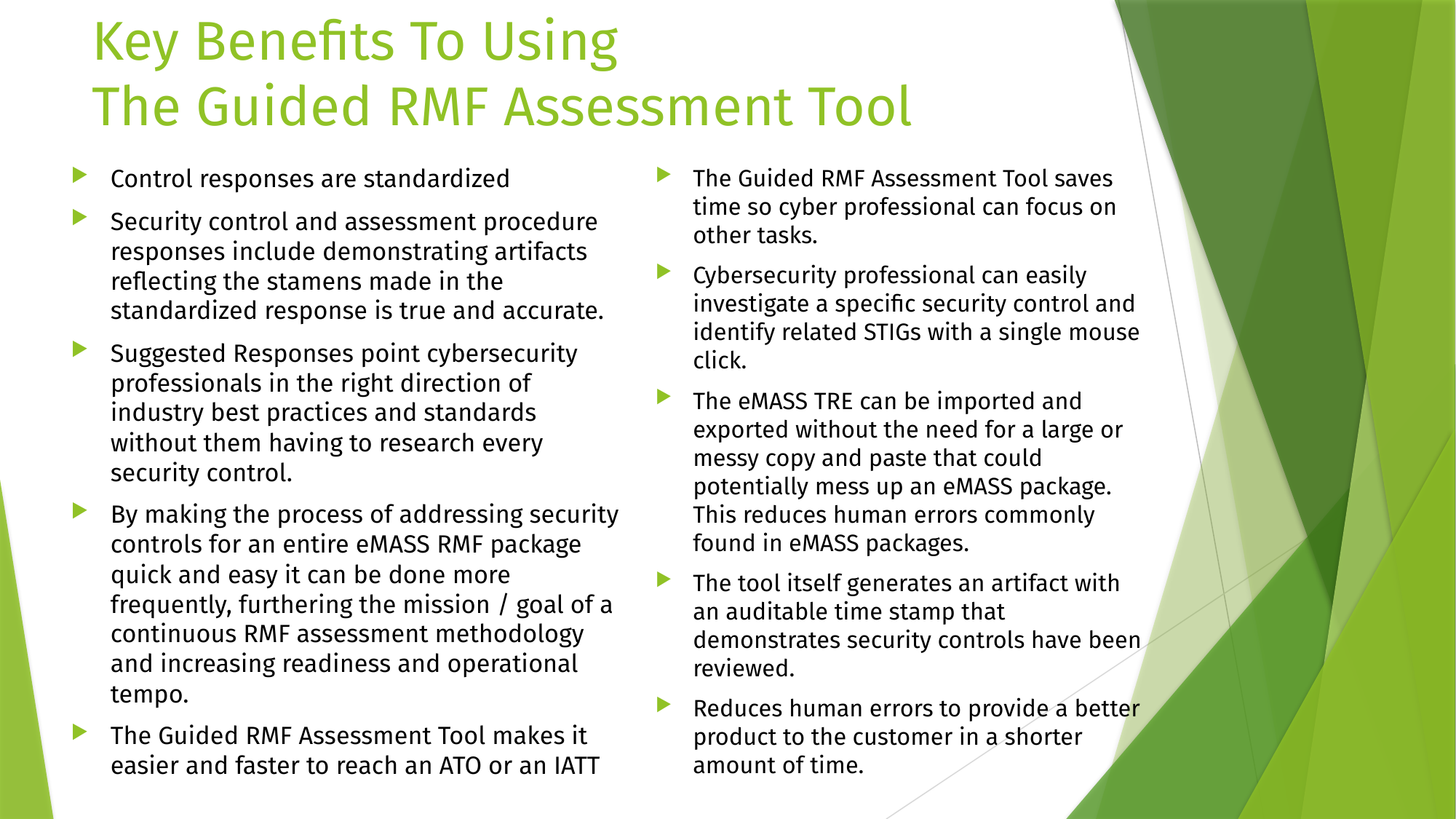

# Key Benefits To Using The Guided RMF Assessment Tool
Control responses are standardized
Security control and assessment procedure responses include demonstrating artifacts reflecting the stamens made in the standardized response is true and accurate.
Suggested Responses point cybersecurity professionals in the right direction of industry best practices and standards without them having to research every security control.
By making the process of addressing security controls for an entire eMASS RMF package quick and easy it can be done more frequently, furthering the mission / goal of a continuous RMF assessment methodology and increasing readiness and operational tempo.
The Guided RMF Assessment Tool makes it easier and faster to reach an ATO or an IATT
The Guided RMF Assessment Tool saves time so cyber professional can focus on other tasks.
Cybersecurity professional can easily investigate a specific security control and identify related STIGs with a single mouse click.
The eMASS TRE can be imported and exported without the need for a large or messy copy and paste that could potentially mess up an eMASS package. This reduces human errors commonly found in eMASS packages.
The tool itself generates an artifact with an auditable time stamp that demonstrates security controls have been reviewed.
Reduces human errors to provide a better product to the customer in a shorter amount of time.